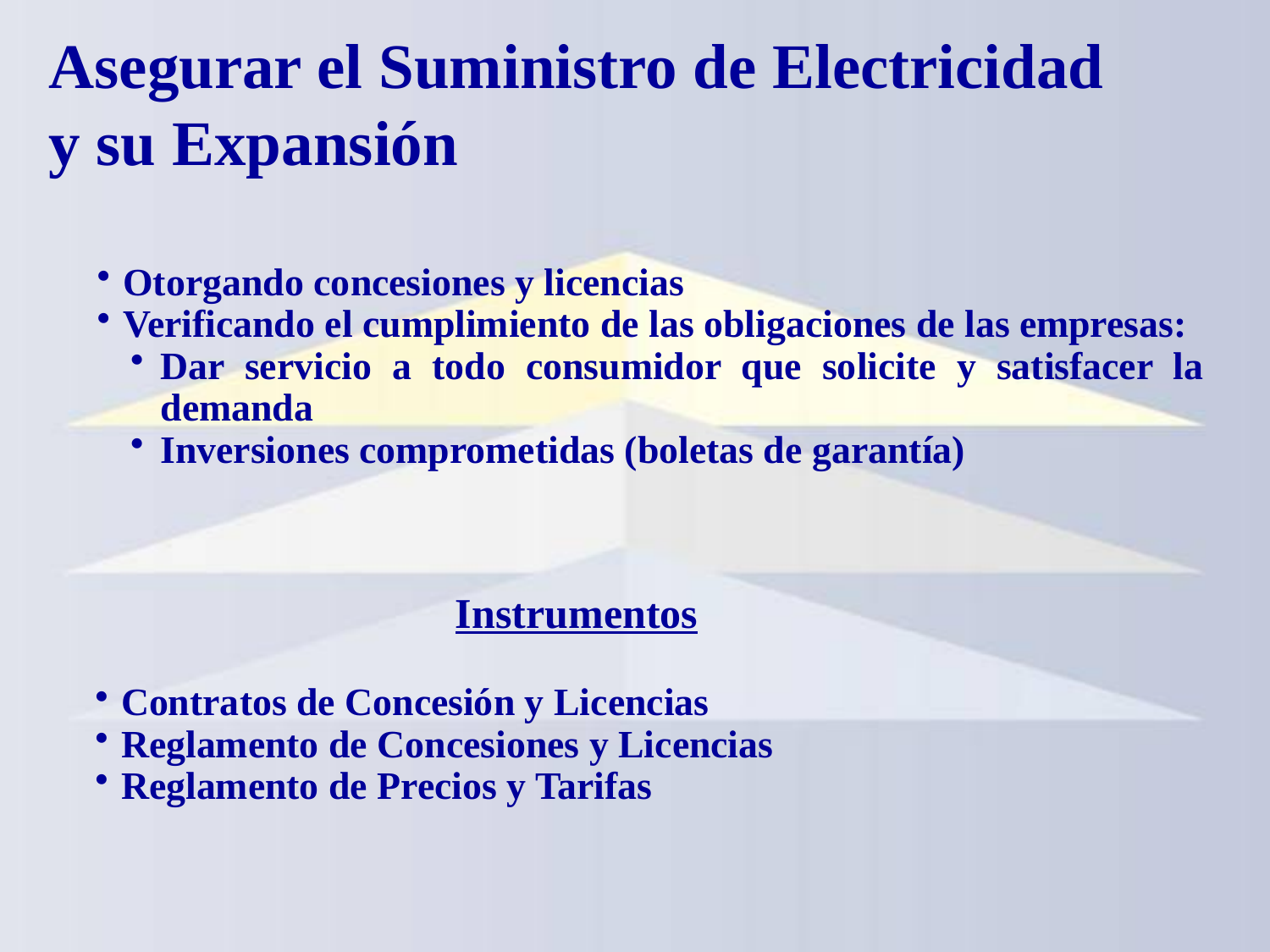

Asegurar el Suministro de Electricidad
y su Expansión
Otorgando concesiones y licencias
Verificando el cumplimiento de las obligaciones de las empresas:
Dar servicio a todo consumidor que solicite y satisfacer la demanda
Inversiones comprometidas (boletas de garantía)

Instrumentos

Contratos de Concesión y Licencias
Reglamento de Concesiones y Licencias
Reglamento de Precios y Tarifas